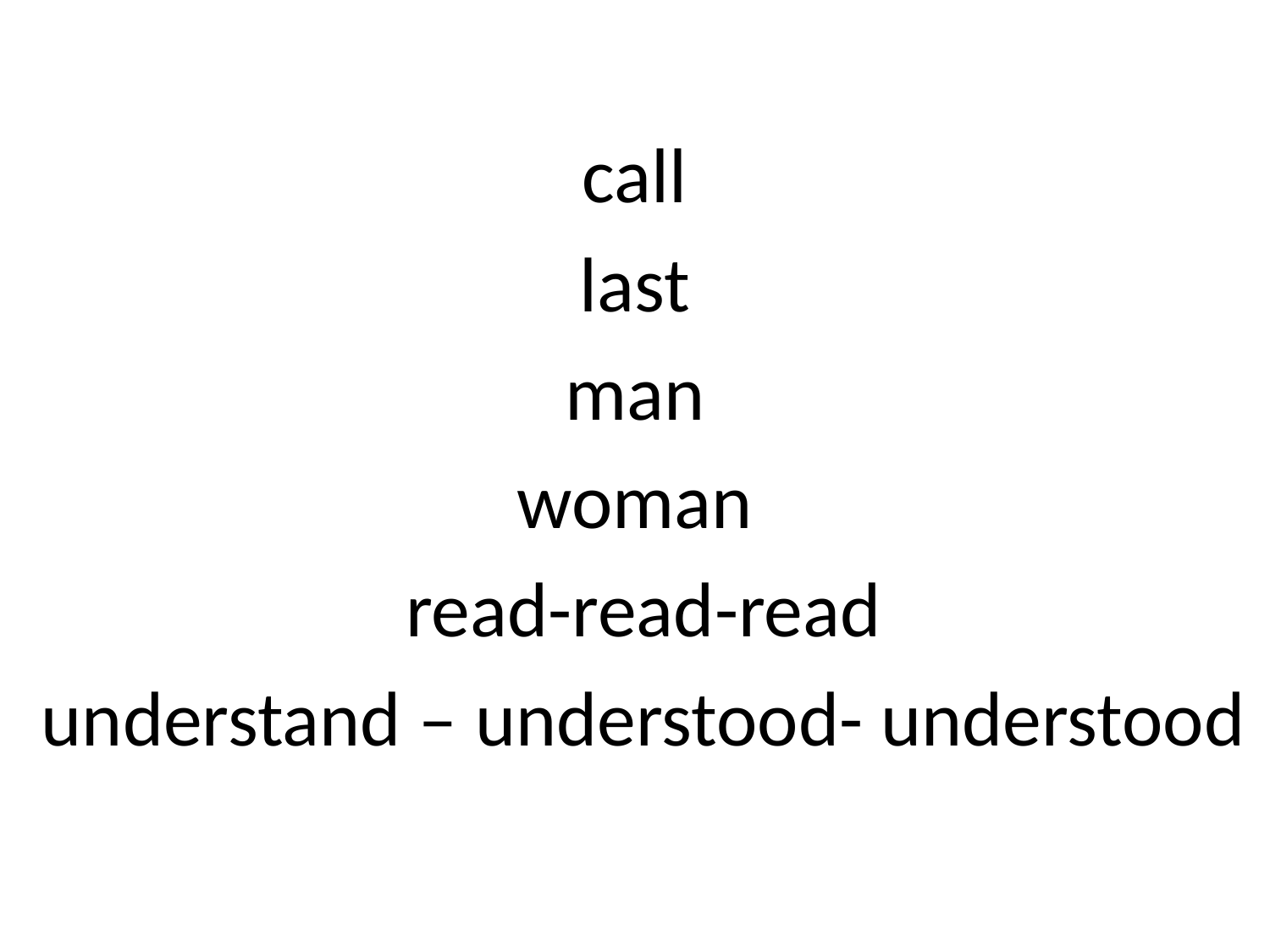

call
last
man
woman
 read-read-read
 understand – understood- understood